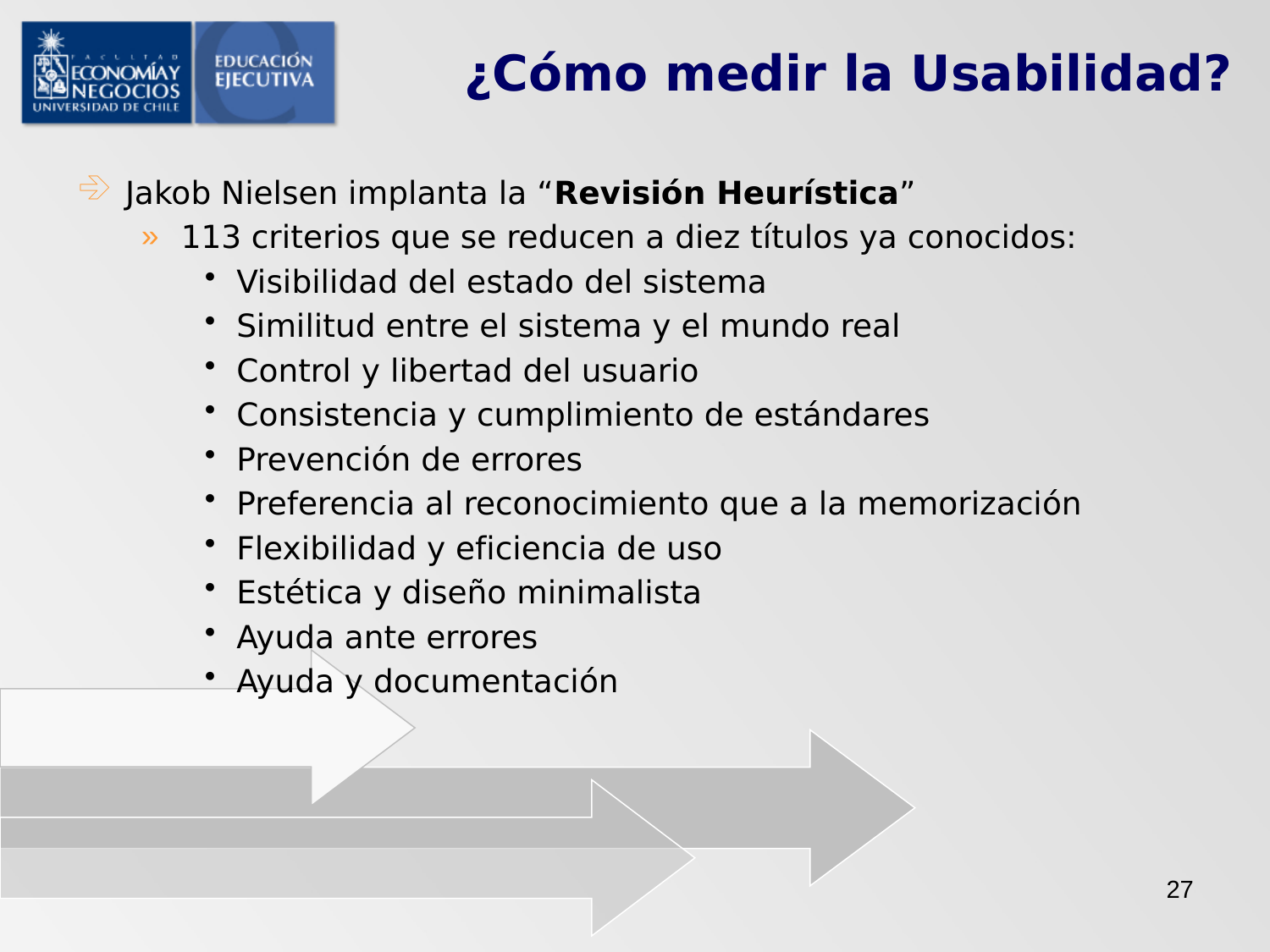

# ¿Cómo medir la Usabilidad?
Jakob Nielsen implanta la “Revisión Heurística”
113 criterios que se reducen a diez títulos ya conocidos:
Visibilidad del estado del sistema
Similitud entre el sistema y el mundo real
Control y libertad del usuario
Consistencia y cumplimiento de estándares
Prevención de errores
Preferencia al reconocimiento que a la memorización
Flexibilidad y eficiencia de uso
Estética y diseño minimalista
Ayuda ante errores
Ayuda y documentación
27